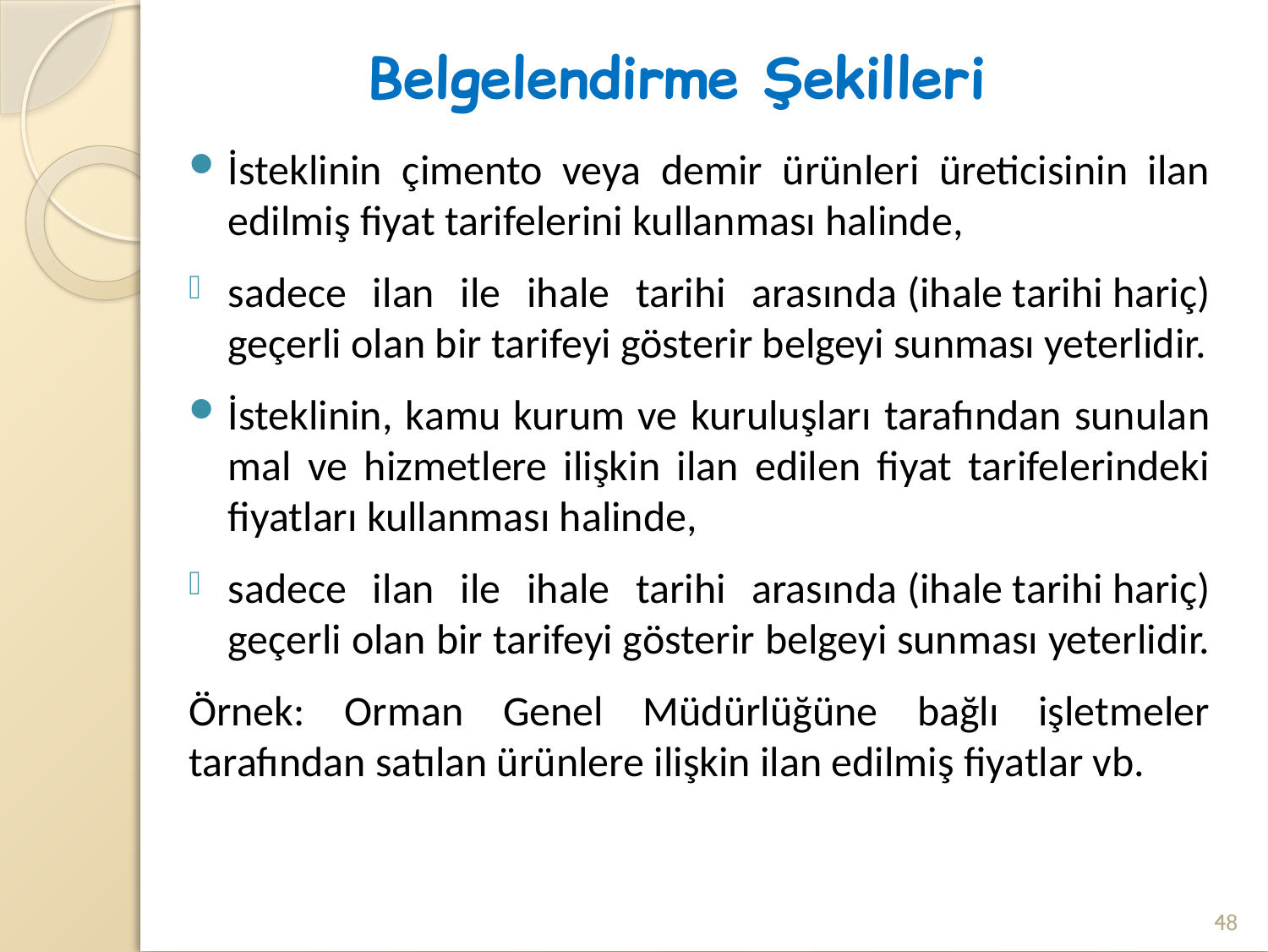

# Belgelendirme Şekilleri
İsteklinin çimento veya demir ürünleri üreticisinin ilan edilmiş fiyat tarifelerini kullanması halinde,
sadece ilan ile ihale tarihi arasında (ihale tarihi hariç) geçerli olan bir tarifeyi gösterir belgeyi sunması yeterlidir.
İsteklinin, kamu kurum ve kuruluşları tarafından sunulan mal ve hizmetlere ilişkin ilan edilen fiyat tarifelerindeki fiyatları kullanması halinde,
sadece ilan ile ihale tarihi arasında (ihale tarihi hariç) geçerli olan bir tarifeyi gösterir belgeyi sunması yeterlidir.
Örnek: Orman Genel Müdürlüğüne bağlı işletmeler tarafından satılan ürünlere ilişkin ilan edilmiş fiyatlar vb.

48